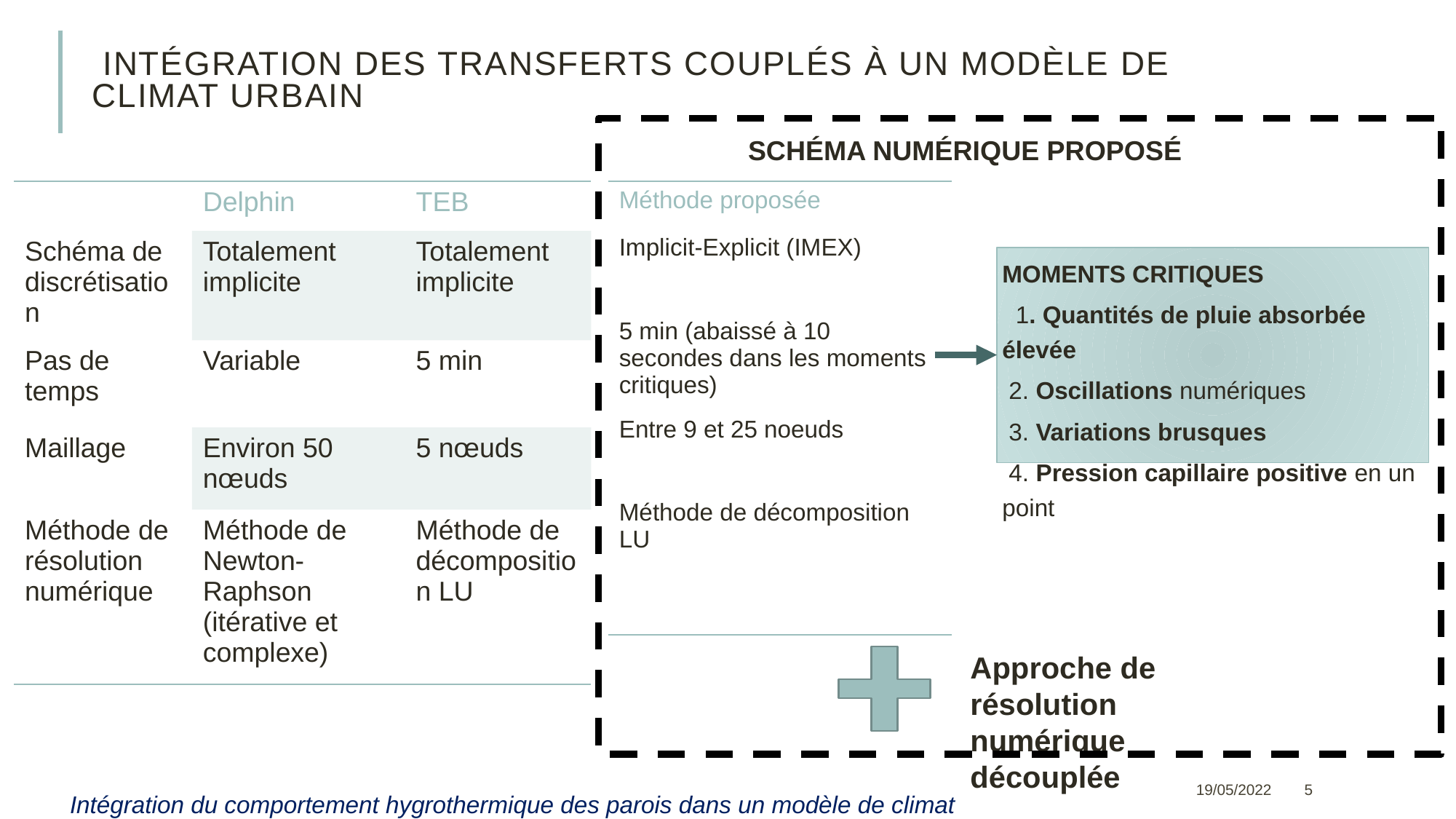

# Intégration des transferts couplés à un modèle de climat urbain

SCHÉMA NUMÉRIQUE PROPOSÉ
|  | Delphin | TEB |
| --- | --- | --- |
| Schéma de discrétisation | Totalement implicite | Totalement implicite |
| Pas de temps | Variable | 5 min |
| Maillage | Environ 50 nœuds | 5 nœuds |
| Méthode de résolution numérique | Méthode de Newton-Raphson (itérative et complexe) | Méthode de décomposition LU |
| Méthode proposée |
| --- |
| Implicit-Explicit (IMEX) |
| 5 min (abaissé à 10 secondes dans les moments critiques) |
| Entre 9 et 25 noeuds |
| Méthode de décomposition LU |
MOMENTS CRITIQUES
  1. Quantités de pluie absorbée élevée
2. Oscillations numériques
3. Variations brusques
4. Pression capillaire positive en un point
Approche de résolution numérique découplée

19/05/2022
5
Intégration du comportement hygrothermique des parois dans un modèle de climat urbain - Margot Ruiz